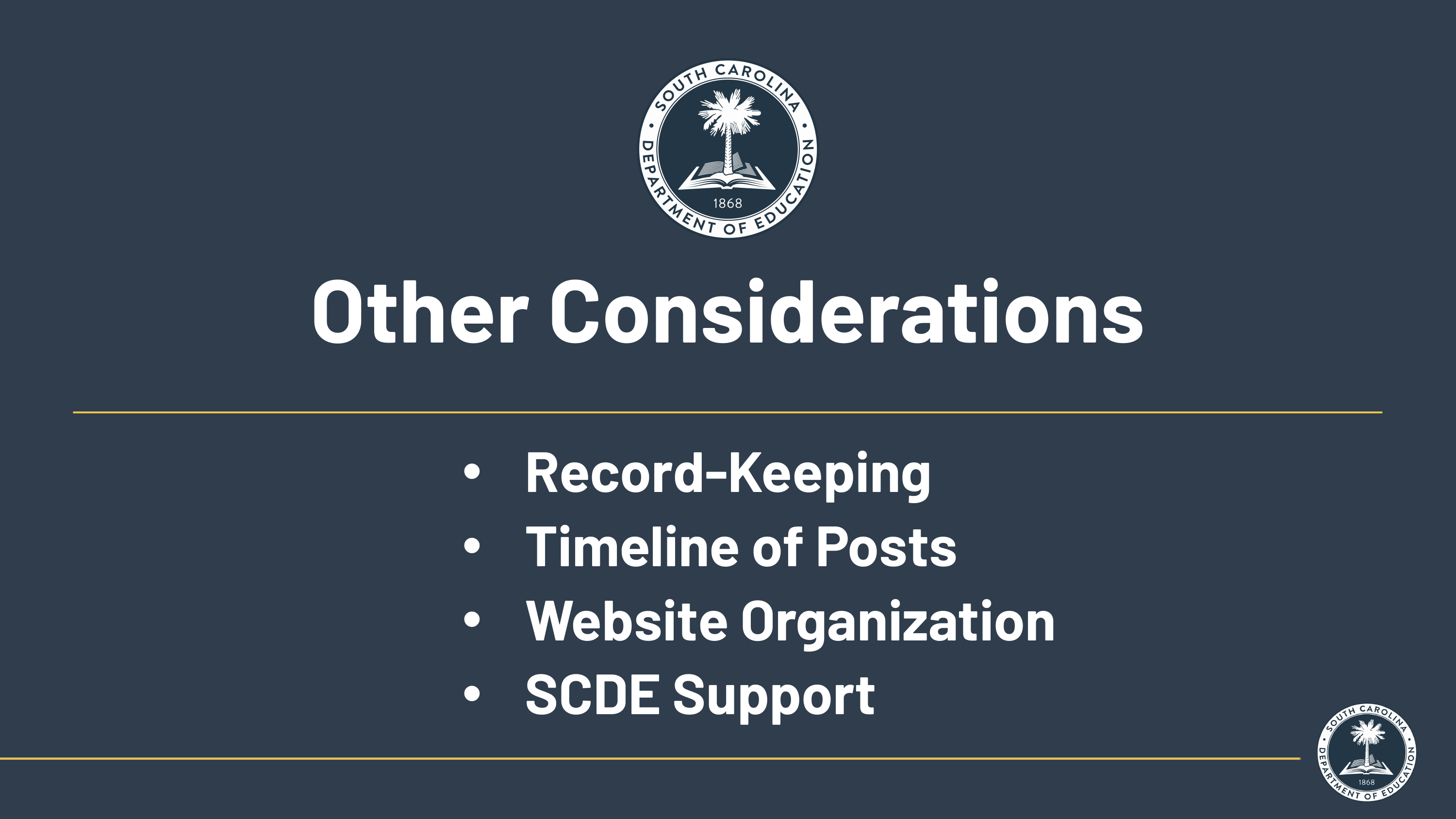

# Other Considerations
Record-Keeping
Timeline of Posts
Website Organization
SCDE Support